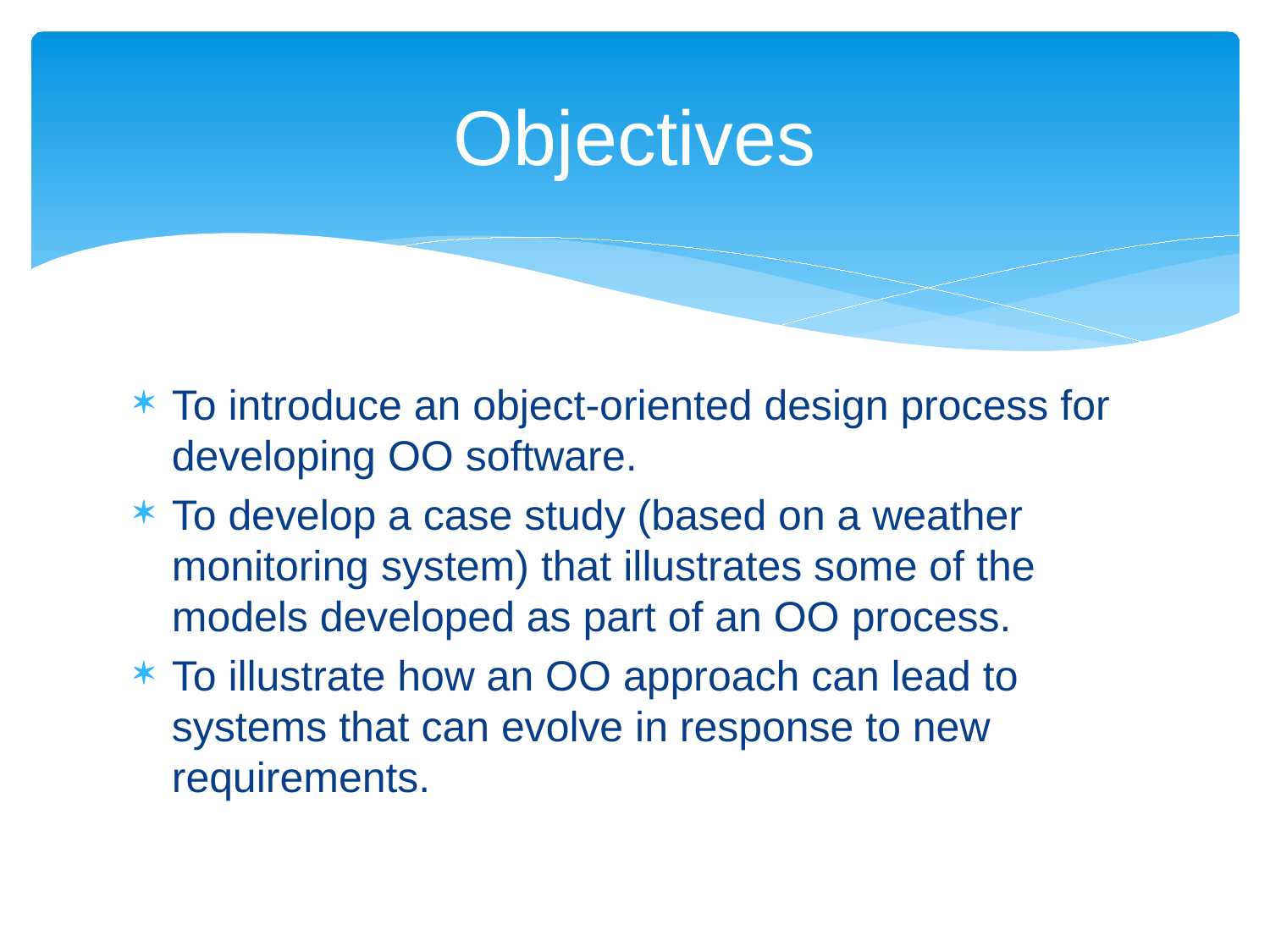

# Objectives
To introduce an object-oriented design process for developing OO software.
To develop a case study (based on a weather monitoring system) that illustrates some of the models developed as part of an OO process.
To illustrate how an OO approach can lead to systems that can evolve in response to new requirements.